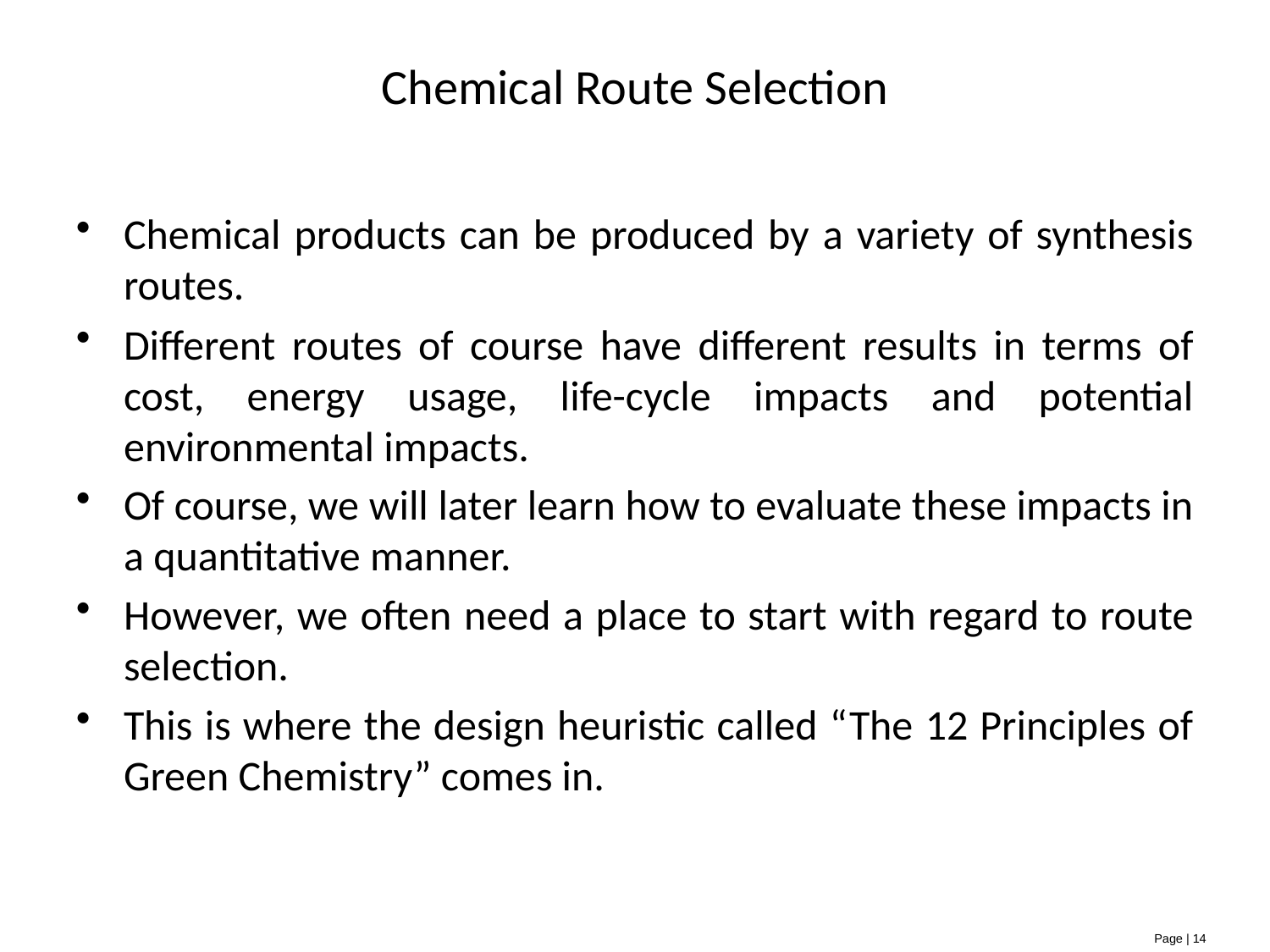

# Chemical Route Selection
Chemical products can be produced by a variety of synthesis routes.
Different routes of course have different results in terms of cost, energy usage, life-cycle impacts and potential environmental impacts.
Of course, we will later learn how to evaluate these impacts in a quantitative manner.
However, we often need a place to start with regard to route selection.
This is where the design heuristic called “The 12 Principles of Green Chemistry” comes in.